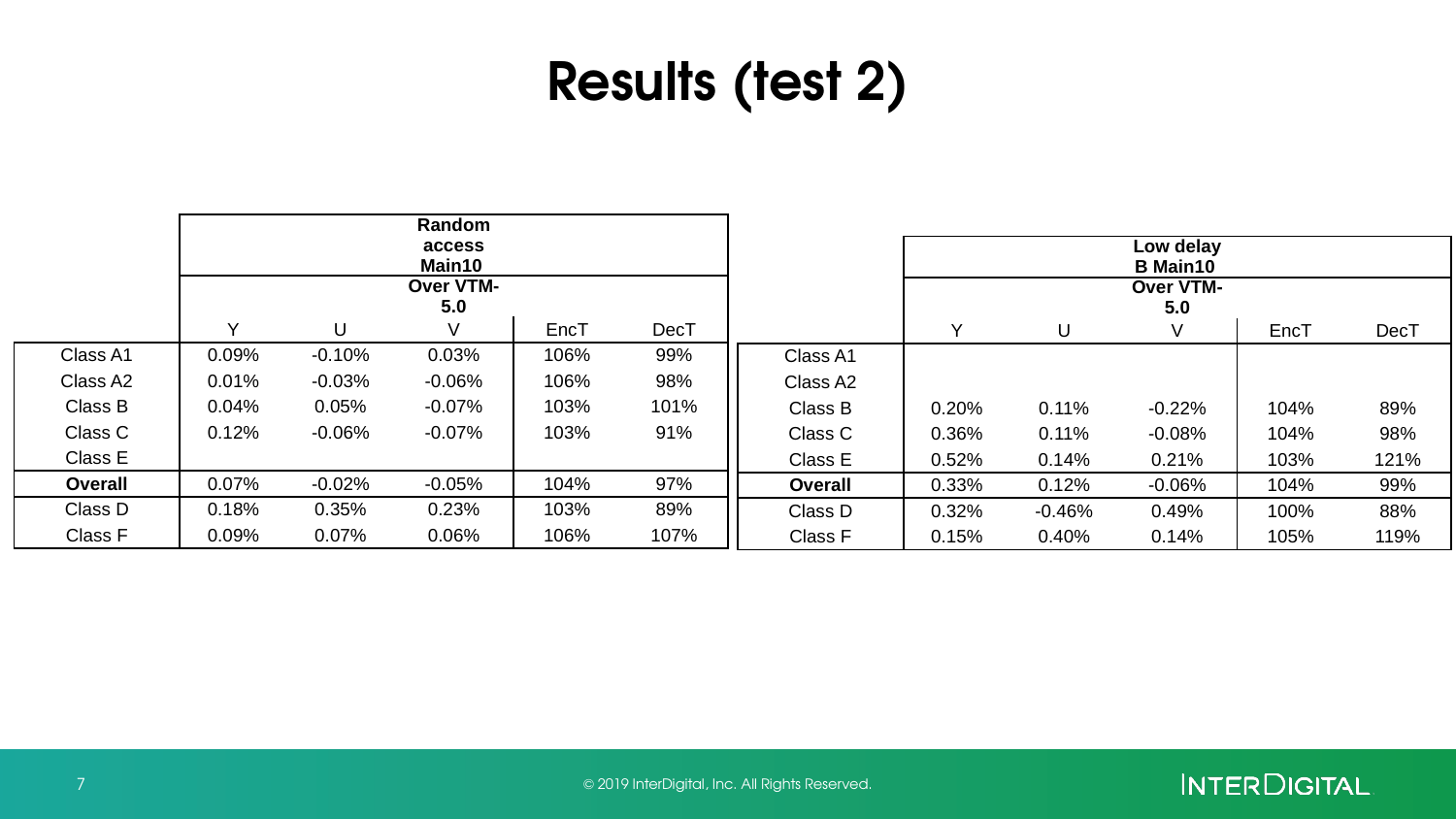

# Results (test 2)

|  |  |  | Random access Main10 |  |  |
| --- | --- | --- | --- | --- | --- |
|  |  |  | Over VTM-5.0 |  |  |
|  | Y | U | V | EncT | DecT |
| Class A1 | 0.09% | -0.10% | 0.03% | 106% | 99% |
| Class A2 | 0.01% | -0.03% | -0.06% | 106% | 98% |
| Class B | 0.04% | 0.05% | -0.07% | 103% | 101% |
| Class C | 0.12% | -0.06% | -0.07% | 103% | 91% |
| Class E |  |  |  |  |  |
| Overall | 0.07% | -0.02% | -0.05% | 104% | 97% |
| Class D | 0.18% | 0.35% | 0.23% | 103% | 89% |
| Class F | 0.09% | 0.07% | 0.06% | 106% | 107% |
|  |  |  | Low delay B Main10 |  |  |
| --- | --- | --- | --- | --- | --- |
|  |  |  | Over VTM-5.0 |  |  |
|  | Y | U | V | EncT | DecT |
| Class A1 |  |  |  |  |  |
| Class A2 |  |  |  |  |  |
| Class B | 0.20% | 0.11% | -0.22% | 104% | 89% |
| Class C | 0.36% | 0.11% | -0.08% | 104% | 98% |
| Class E | 0.52% | 0.14% | 0.21% | 103% | 121% |
| Overall | 0.33% | 0.12% | -0.06% | 104% | 99% |
| Class D | 0.32% | -0.46% | 0.49% | 100% | 88% |
| Class F | 0.15% | 0.40% | 0.14% | 105% | 119% |
7
© 2019 InterDigital, Inc. All Rights Reserved.